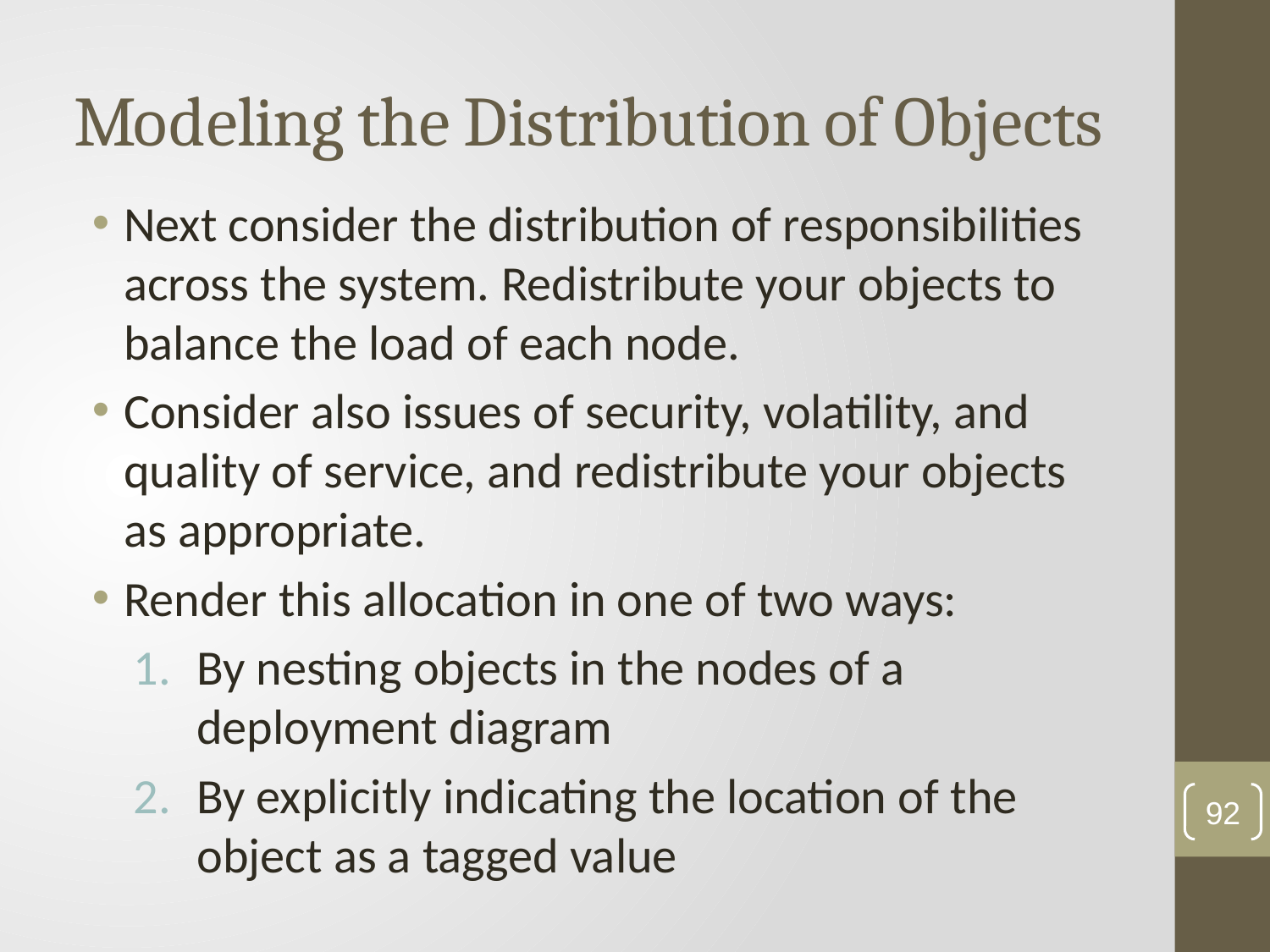

# Modeling the Distribution of Objects
Next consider the distribution of responsibilities across the system. Redistribute your objects to balance the load of each node.
Consider also issues of security, volatility, and quality of service, and redistribute your objects as appropriate.
Render this allocation in one of two ways:
By nesting objects in the nodes of a deployment diagram
By explicitly indicating the location of the object as a tagged value
92